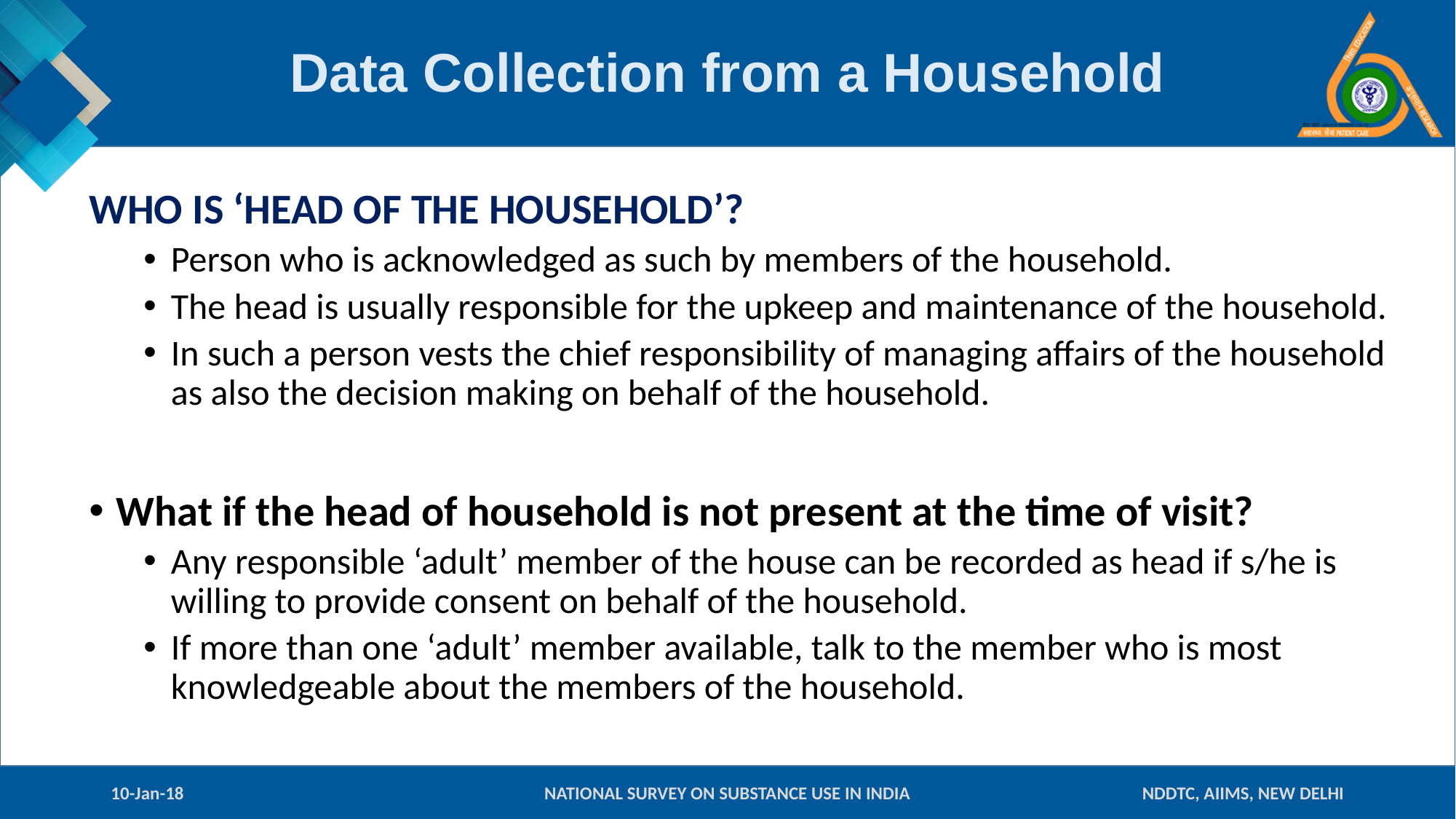

# Data Collection from a Household
WHO IS ‘HEAD OF THE HOUSEHOLD’?
Person who is acknowledged as such by members of the household.
The head is usually responsible for the upkeep and maintenance of the household.
In such a person vests the chief responsibility of managing affairs of the household as also the decision making on behalf of the household.

What if the head of household is not present at the time of visit?
Any responsible ‘adult’ member of the house can be recorded as head if s/he is willing to provide consent on behalf of the household.
If more than one ‘adult’ member available, talk to the member who is most knowledgeable about the members of the household.
10-Jan-18
NATIONAL SURVEY ON SUBSTANCE USE IN INDIA
NDDTC, AIIMS, NEW DELHI